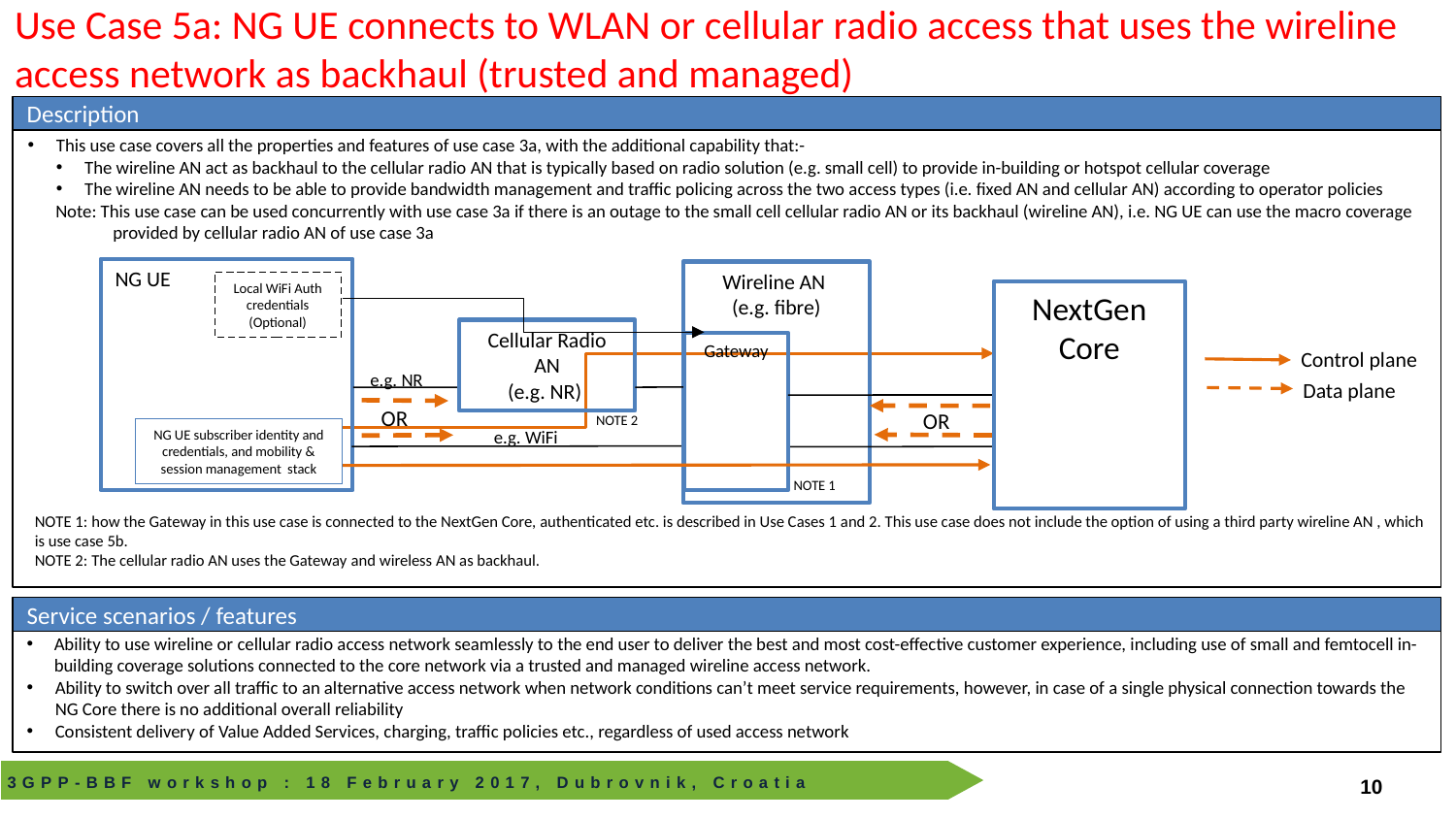

# Use Case 5a: NG UE connects to WLAN or cellular radio access that uses the wireline access network as backhaul (trusted and managed)
Description
This use case covers all the properties and features of use case 3a, with the additional capability that:-
The wireline AN act as backhaul to the cellular radio AN that is typically based on radio solution (e.g. small cell) to provide in-building or hotspot cellular coverage
The wireline AN needs to be able to provide bandwidth management and traffic policing across the two access types (i.e. fixed AN and cellular AN) according to operator policies
Note: This use case can be used concurrently with use case 3a if there is an outage to the small cell cellular radio AN or its backhaul (wireline AN), i.e. NG UE can use the macro coverage provided by cellular radio AN of use case 3a

NG UE
Wireline AN
(e.g. fibre)
Local WiFi Auth credentials
(Optional)
NextGen Core
Cellular Radio AN
(e.g. NR)
Gateway
Control plane
e.g. NR
Data plane
OR
OR
NOTE 2
e.g. WiFi
NG UE subscriber identity and credentials, and mobility & session management  stack
NOTE 1
NOTE 1: how the Gateway in this use case is connected to the NextGen Core, authenticated etc. is described in Use Cases 1 and 2. This use case does not include the option of using a third party wireline AN , which is use case 5b.
NOTE 2: The cellular radio AN uses the Gateway and wireless AN as backhaul.
Service scenarios / features

Ability to use wireline or cellular radio access network seamlessly to the end user to deliver the best and most cost-effective customer experience, including use of small and femtocell in-building coverage solutions connected to the core network via a trusted and managed wireline access network.
Ability to switch over all traffic to an alternative access network when network conditions can’t meet service requirements, however, in case of a single physical connection towards the NG Core there is no additional overall reliability
Consistent delivery of Value Added Services, charging, traffic policies etc., regardless of used access network